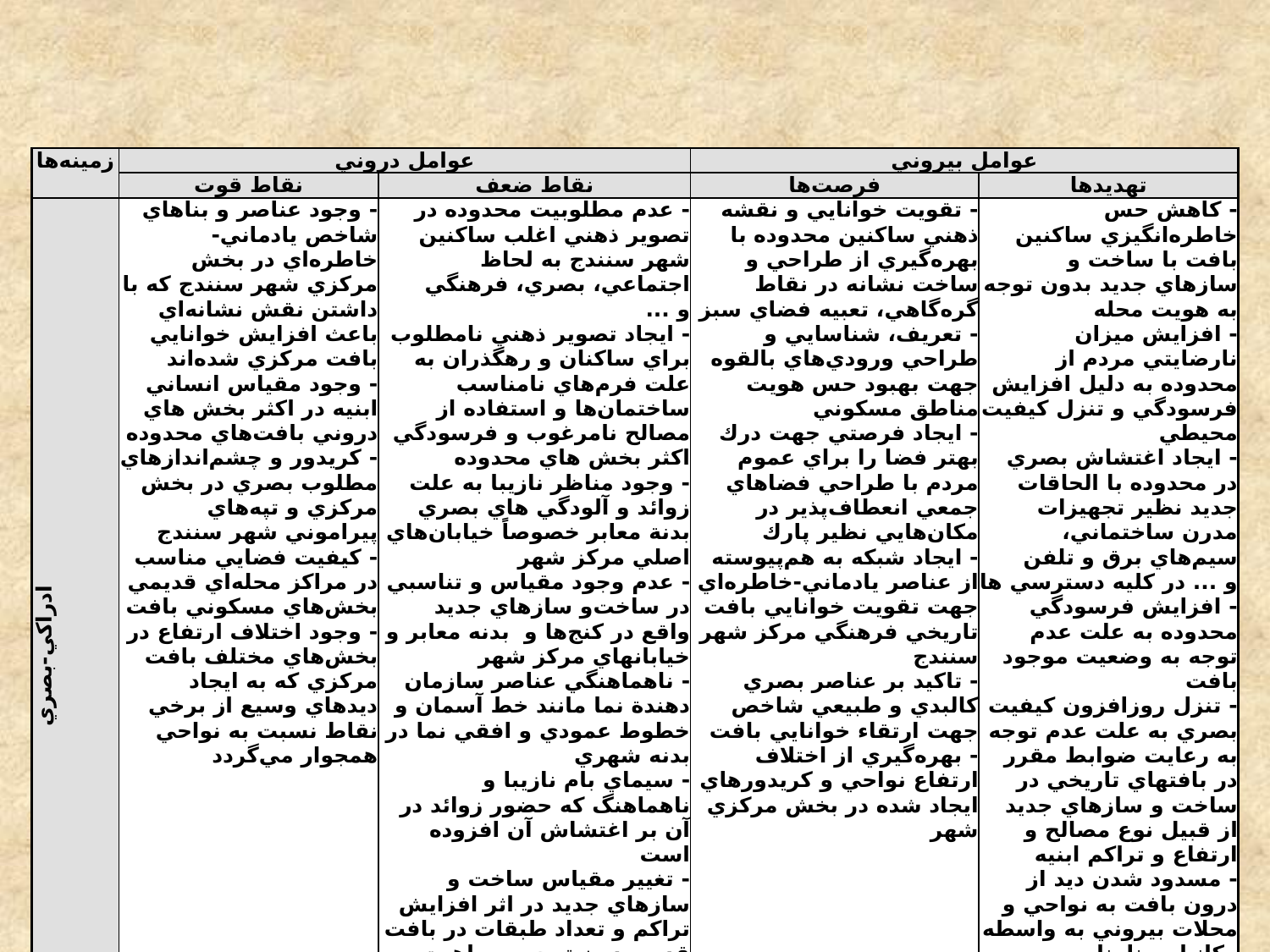

| زمينه‌ها | عوامل دروني |  | عوامل بيروني |  |
| --- | --- | --- | --- | --- |
|  | نقاط قوت | نقاط ضعف | فرصت‌ها | تهديدها |
| ادراكي-بصري | - وجود عناصر و بناهاي شاخص يادماني-خاطره‌اي در بخش مركزي شهر سنندج كه با داشتن نقش نشانه‌اي باعث افزايش خوانايي بافت مركزي شده‌اند - وجود مقياس انساني ابنيه در اكثر بخش هاي دروني بافت‌هاي محدوده - كريدور و چشم‌اندازهاي مطلوب بصري در بخش‌ مركزي و تپه‌هاي پيراموني شهر سنندج - كيفيت فضايي مناسب در مراكز محله‌اي قديمي بخش‌هاي مسكوني بافت - وجود اختلاف ارتفاع در بخش‌هاي مختلف بافت مركزي كه به ايجاد ديدهاي وسيع از برخي نقاط نسبت به نواحي همجوار مي‌گردد | - عدم مطلوبيت محدوده در تصوير ذهني اغلب ساكنين شهر سنندج به لحاظ اجتماعي، بصري، فرهنگي و ... - ايجاد تصوير ذهني نامطلوب براي ساكنان و رهگذران به علت فرم‌هاي نامناسب ساختمان‌ها و استفاده از مصالح نامرغوب و فرسودگي اكثر بخش هاي محدوده - وجود مناظر نازيبا به علت زوائد و آلودگي هاي بصري بدنة معابر خصوصاً خيابان‌هاي اصلي مركز شهر - عدم وجود مقياس و تناسبي در ساخت‌و سازهاي جديد واقع در كنج‌ها و بدنه معابر و خيابانهاي مركز شهر - ناهماهنگي عناصر سازمان دهندة نما مانند خط آسمان و خطوط عمودي و افقي نما در بدنه شهري - سيماي بام نازيبا و ناهماهنگ كه حضور زوائد در آن بر اغتشاش آن افزوده است - تغيير مقياس ساخت و سازهاي جديد در اثر افزايش تراكم و تعداد طبقات در بافت قديم بدون توجه به ماهيت كالبدي وضع موجود - عدم كفسازي و تعريف مصالح مناسب در طول مسيرهاي حركتي در درون بافت و نيز پياده روهاي خيابان‌هاي اصلي شهر | - تقويت خوانايي و نقشه ذهني ساكنين محدوده با بهره‌گيري از طراحي و ساخت نشانه در نقاط گره‌گاهي، تعبيه فضاي سبز - تعريف، شناسايي و طراحي ورودي‌هاي بالقوه جهت بهبود حس هويت مناطق مسكوني - ايجاد فرصتي جهت درك بهتر فضا را براي عموم مردم با طراحي فضاهاي جمعي انعطاف‌پذير در مكان‌هايي نظير پارك - ايجاد شبكه به هم‌پيوسته از عناصر يادماني-خاطره‌اي جهت تقويت خوانايي بافت تاريخي فرهنگي مركز شهر سنندج - تاكيد بر عناصر بصري كالبدي و طبيعي شاخص جهت ارتقاء خوانايي بافت - بهره‌گيري از اختلاف ارتفاع نواحي و كريدورهاي ايجاد شده در بخش مركزي شهر | - كاهش حس خاطره‌انگيزي ساكنين بافت با ساخت و سازهاي جديد بدون توجه به هويت محله - افزايش ميزان نارضايتي مردم از محدوده به دليل افزايش فرسودگي و تنزل كيفيت محيطي - ايجاد اغتشاش بصري در محدوده با الحاقات جديد نظير تجهيزات مدرن ساختماني، سيم‌هاي برق و تلفن و ... در كليه دسترسي ها - افزايش فرسودگي محدوده به علت عدم توجه به وضعيت موجود بافت - تنزل روزافزون كيفيت بصري به علت عدم توجه به رعايت ضوابط مقرر در بافتهاي تاريخي در ساخت و سازهاي جديد از قبيل نوع مصالح و ارتفاع و تراكم ابنيه - مسدود شدن ديد از درون بافت به نواحي و محلات بيروني به واسطه مكانيابي نامناسب ساختمان‌هاي بلندمرتبه |